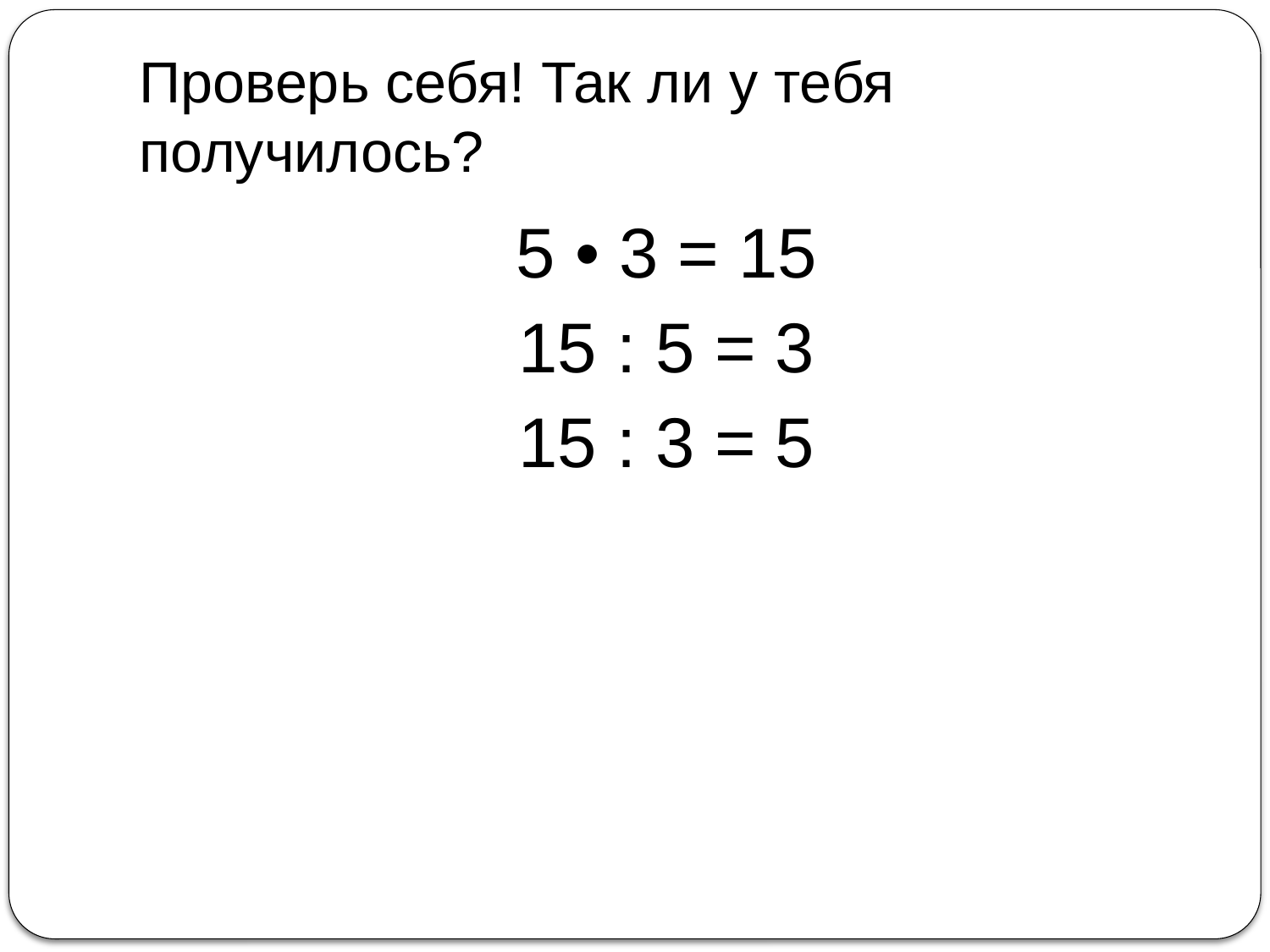

# Проверь себя! Так ли у тебя получилось?
5 • 3 = 15
15 : 5 = 3
15 : 3 = 5